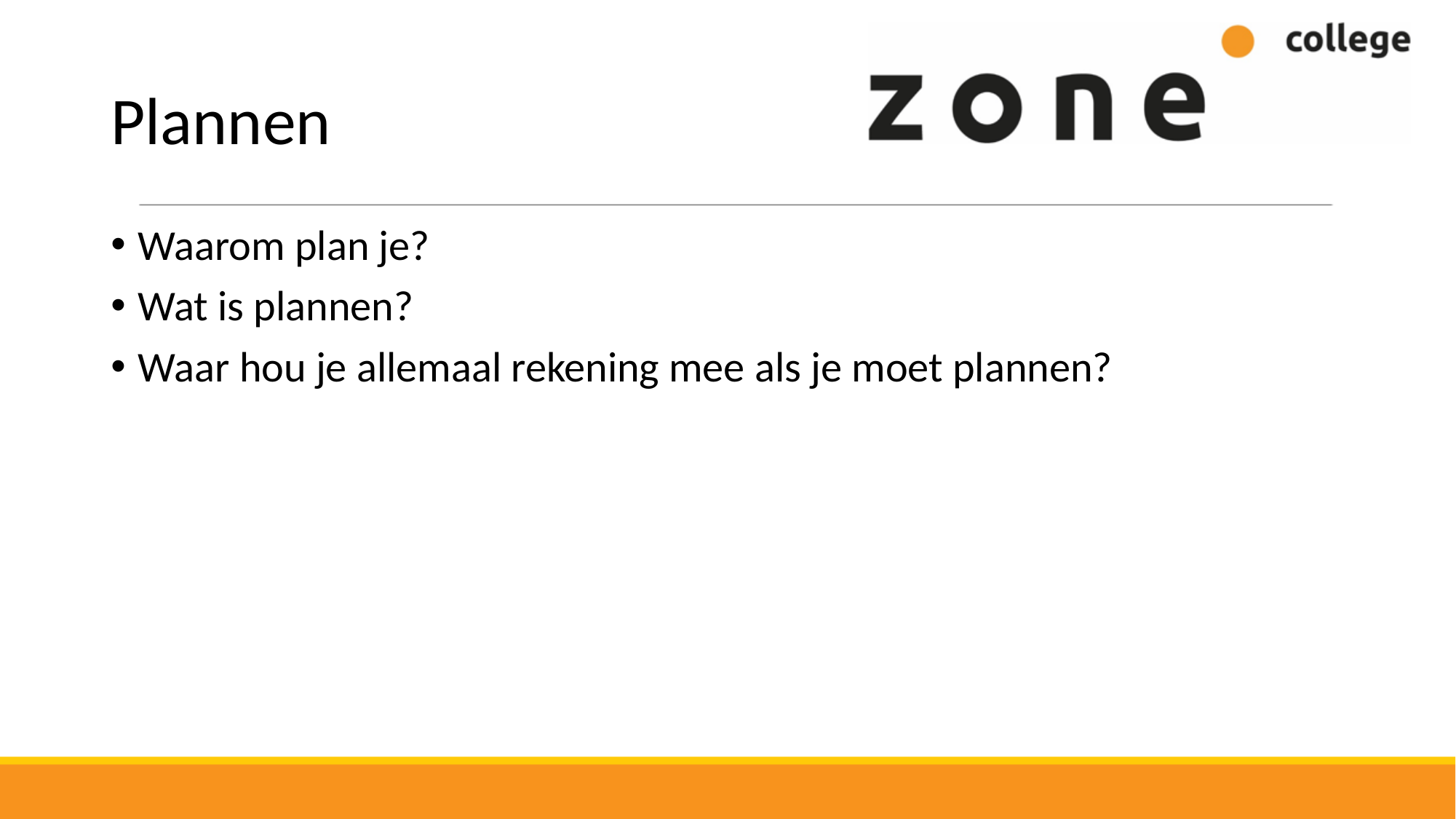

# Plannen
Waarom plan je?
Wat is plannen?
Waar hou je allemaal rekening mee als je moet plannen?